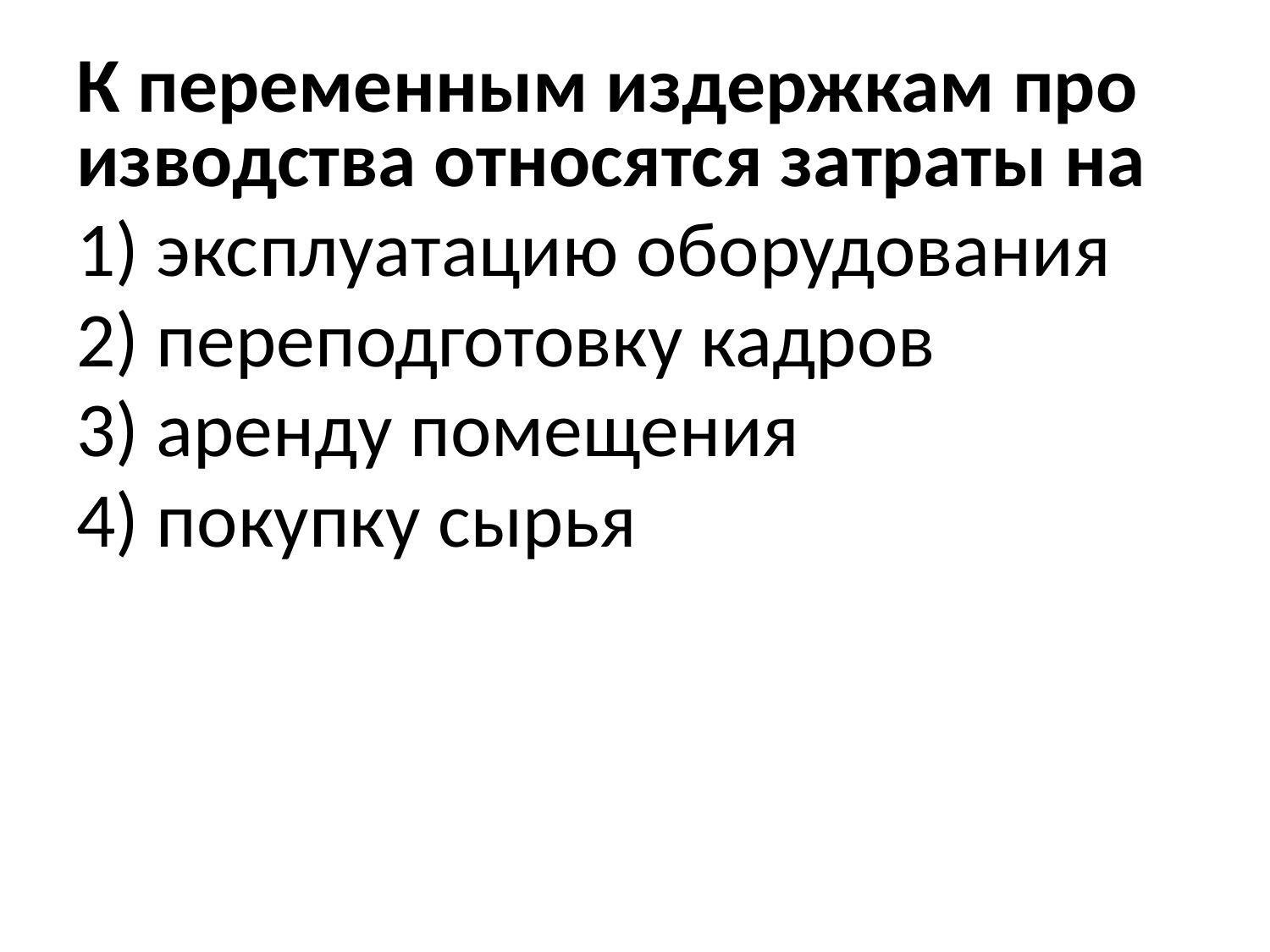

К пе­ре­мен­ным из­держ­кам про­из­вод­ства от­но­сят­ся за­тра­ты на
1) экс­плу­а­та­цию обо­ру­до­ва­ния
2) пе­ре­под­го­тов­ку кад­ров
3) арен­ду по­ме­ще­ния
4) по­куп­ку сырья